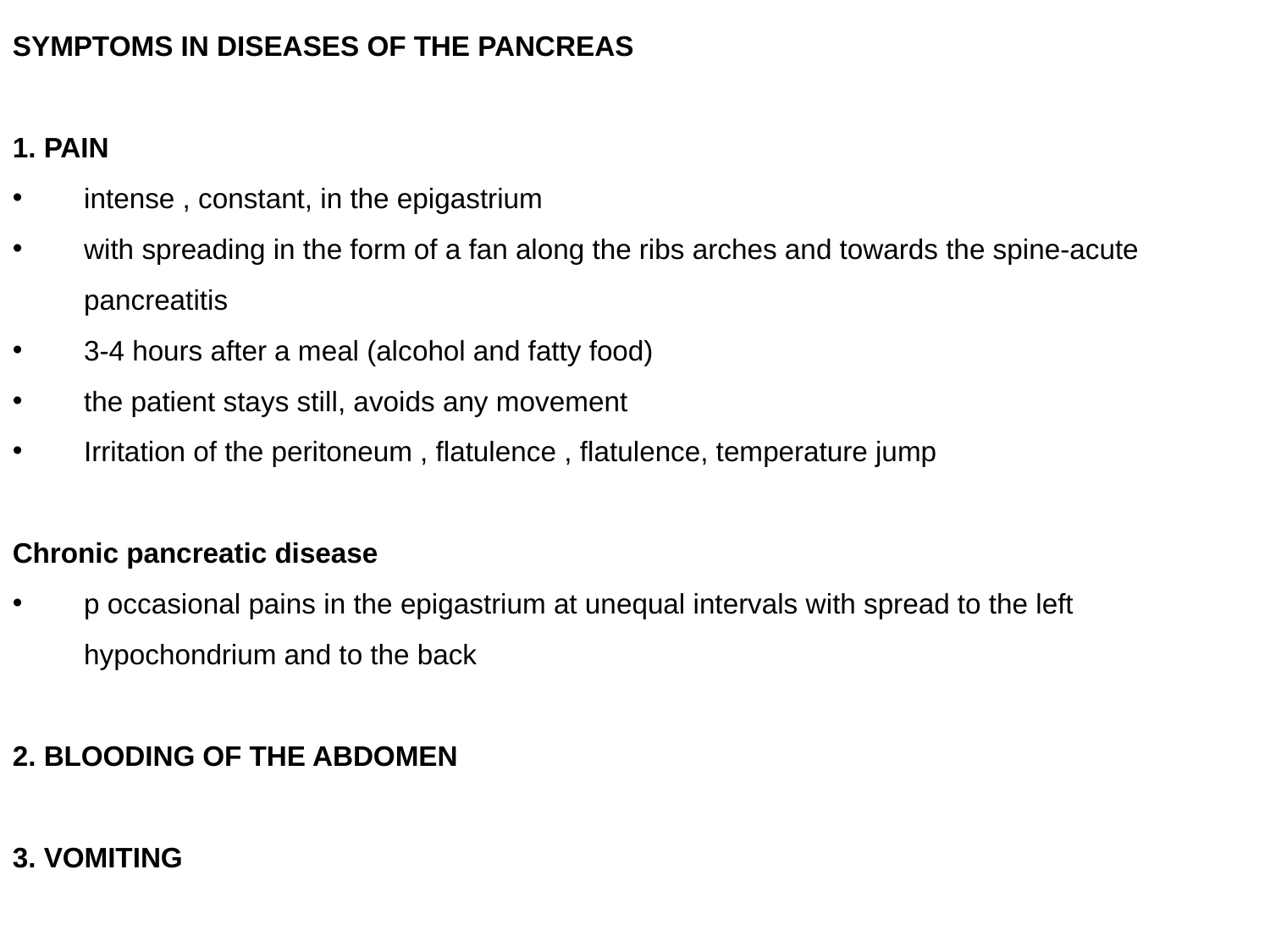

SYMPTOMS IN DISEASES OF THE PANCREAS

1. PAIN
intense , constant, in the epigastrium
with spreading in the form of a fan along the ribs arches and towards the spine-acute pancreatitis
3-4 hours after a meal (alcohol and fatty food)
the patient stays still, avoids any movement
Irritation of the peritoneum , flatulence , flatulence, temperature jump

Chronic pancreatic disease
p occasional pains in the epigastrium at unequal intervals with spread to the left hypochondrium and to the back

2. BLOODING OF THE ABDOMEN

3. VOMITING